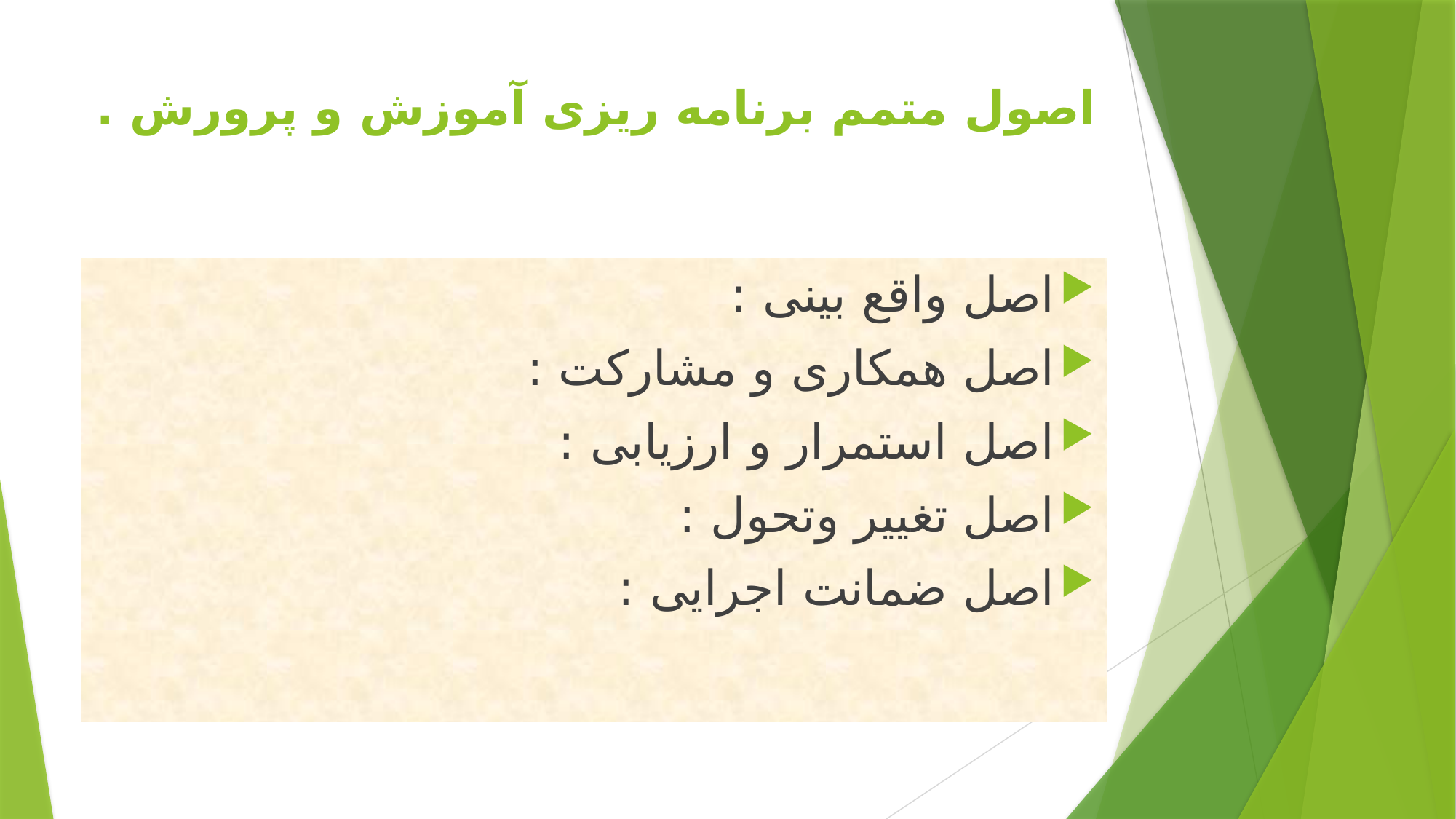

# اصول متمم برنامه ریزی آموزش و پرورش .
اصل واقع بینی :
اصل همکاری و مشارکت :
اصل استمرار و ارزیابی :
اصل تغییر وتحول :
اصل ضمانت اجرایی :